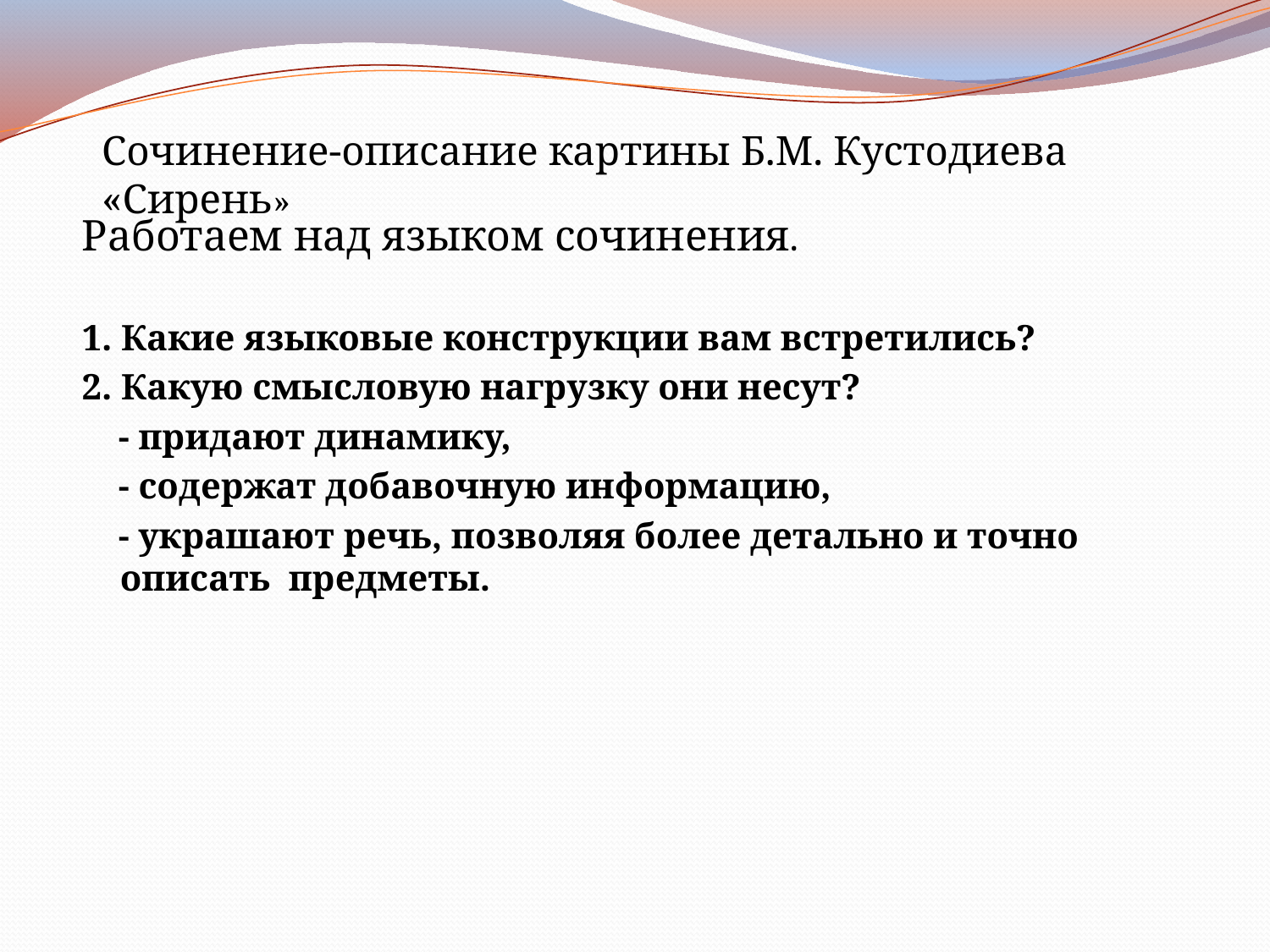

#
Сочинение-описание картины Б.М. Кустодиева «Сирень»
Работаем над языком сочинения.

1. Какие языковые конструкции вам встретились?
2. Какую смысловую нагрузку они несут?
    - придают динамику,
    - содержат добавочную информацию,
    - украшают речь, позволяя более детально и точно описать  предметы.